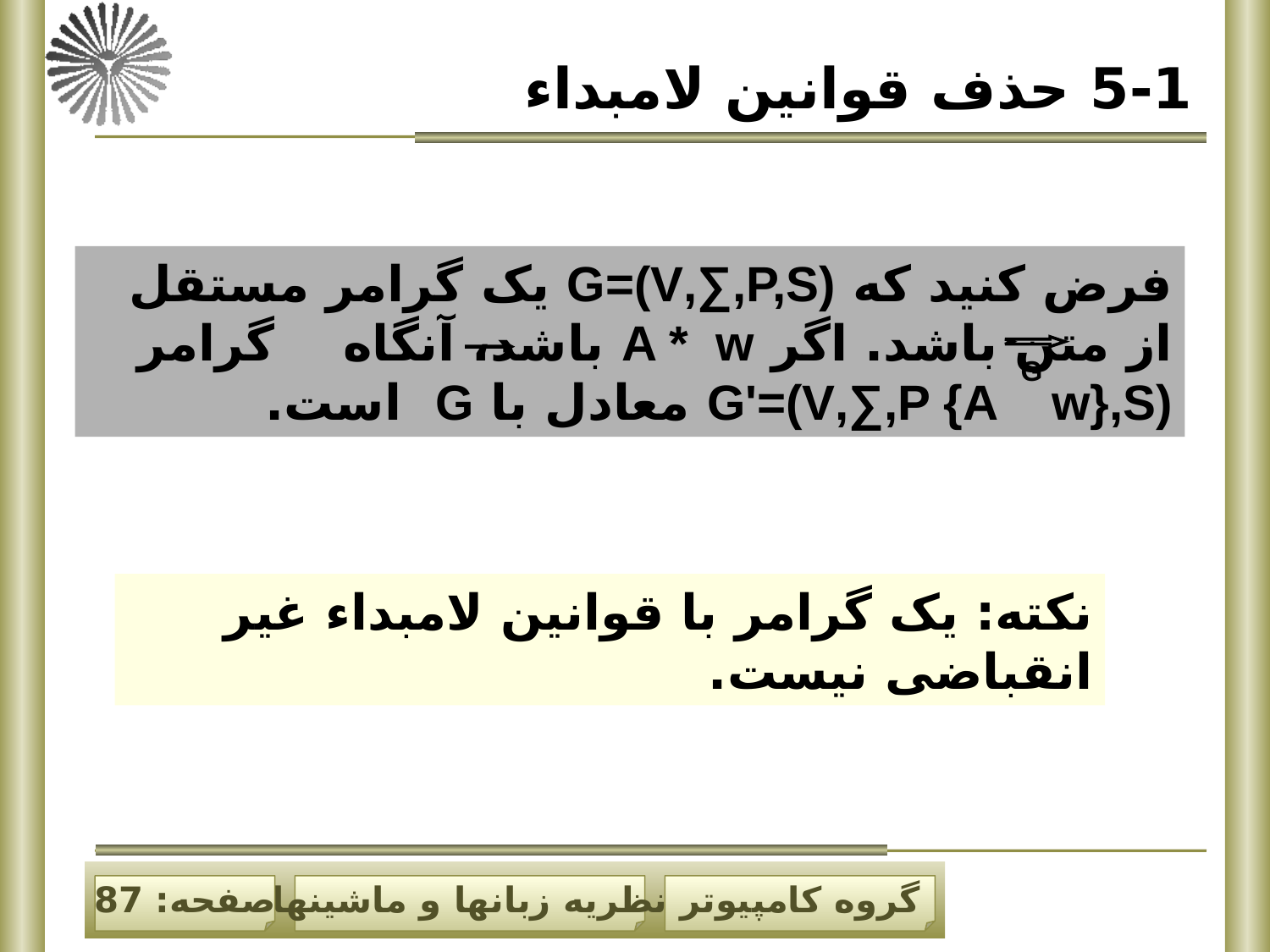

5-1 حذف قوانین لامبداء
فرض کنید که G=(V,∑,P,S) یک گرامر مستقل از متن باشد. اگر A *  w باشد، آنگاه    گرامر G'=(V,∑,P {A    w},S) معادل با G  است.

G
نکته: یک گرامر با قوانین لامبداء غیر انقباضی نیست.